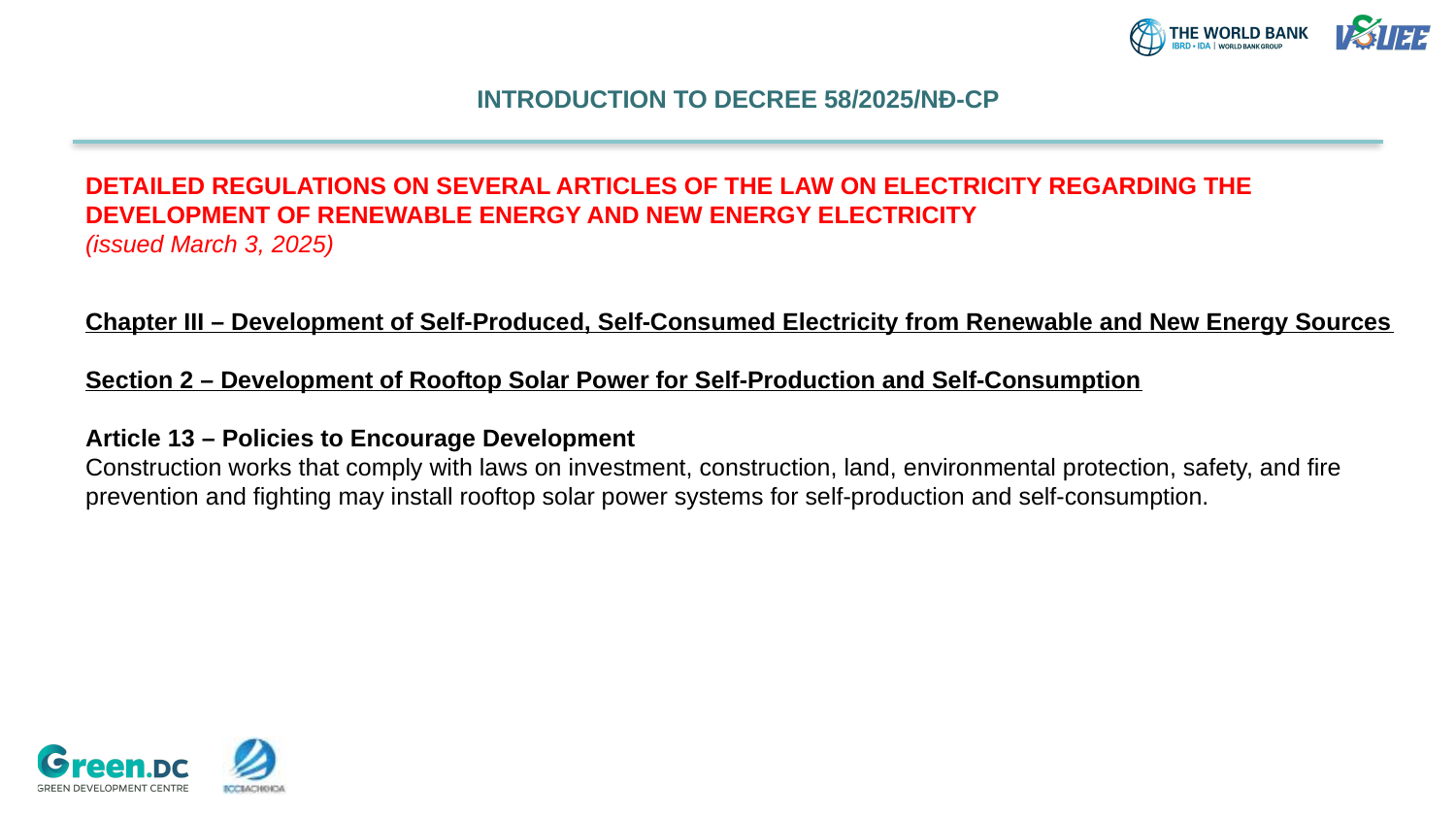

# INTRODUCTION TO DECREE 58/2025/NĐ-CP
DETAILED REGULATIONS ON SEVERAL ARTICLES OF THE LAW ON ELECTRICITY REGARDING THE DEVELOPMENT OF RENEWABLE ENERGY AND NEW ENERGY ELECTRICITY
(issued March 3, 2025)
Chapter III – Development of Self-Produced, Self-Consumed Electricity from Renewable and New Energy Sources
Section 2 – Development of Rooftop Solar Power for Self-Production and Self-Consumption

Article 13 – Policies to Encourage Development
Construction works that comply with laws on investment, construction, land, environmental protection, safety, and fire prevention and fighting may install rooftop solar power systems for self-production and self-consumption.